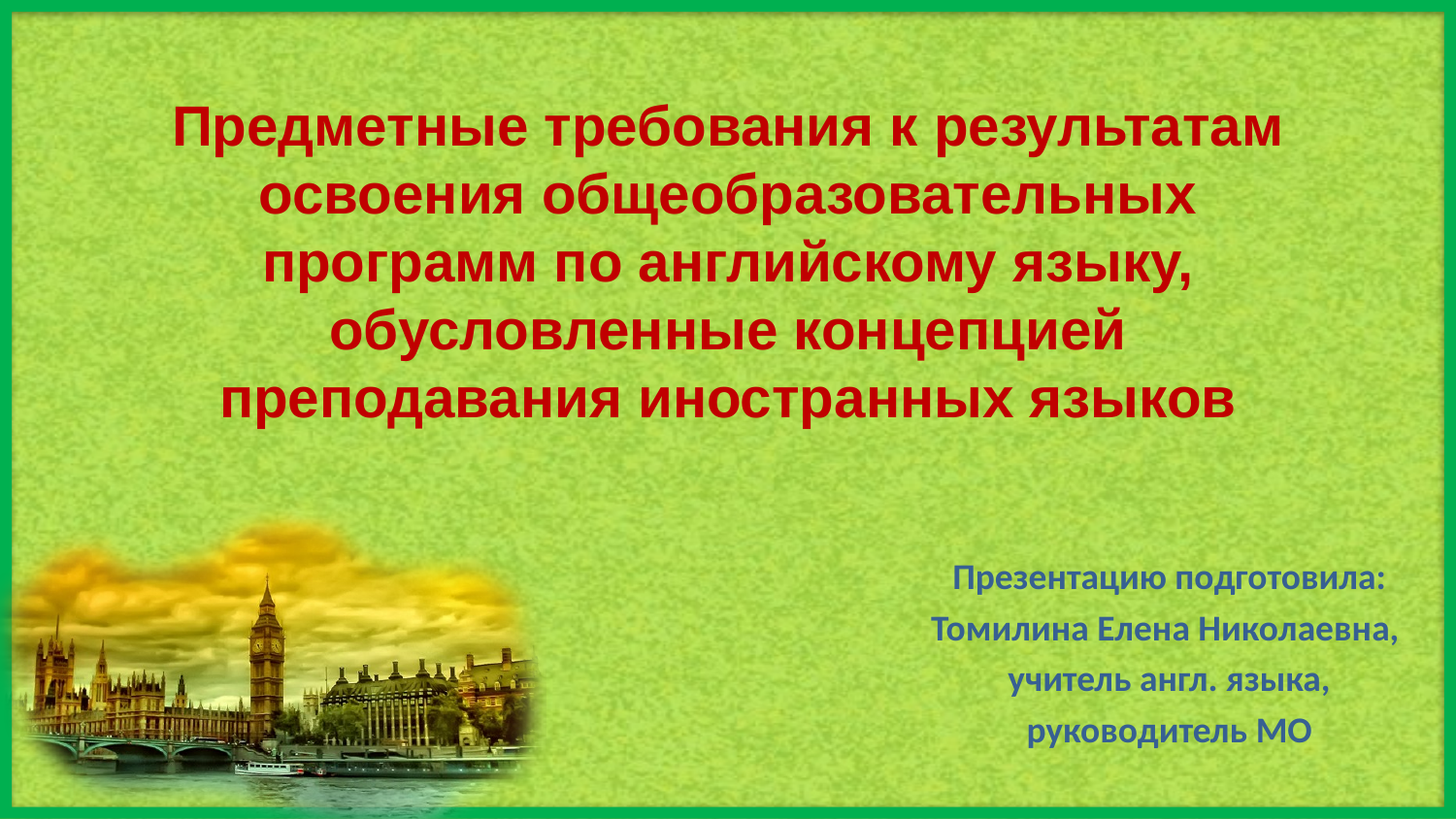

# Предметные требования к результатам освоения общеобразовательных программ по английскому языку, обусловленные концепцией преподавания иностранных языков
Презентацию подготовила:
Томилина Елена Николаевна,
учитель англ. языка,
руководитель МО